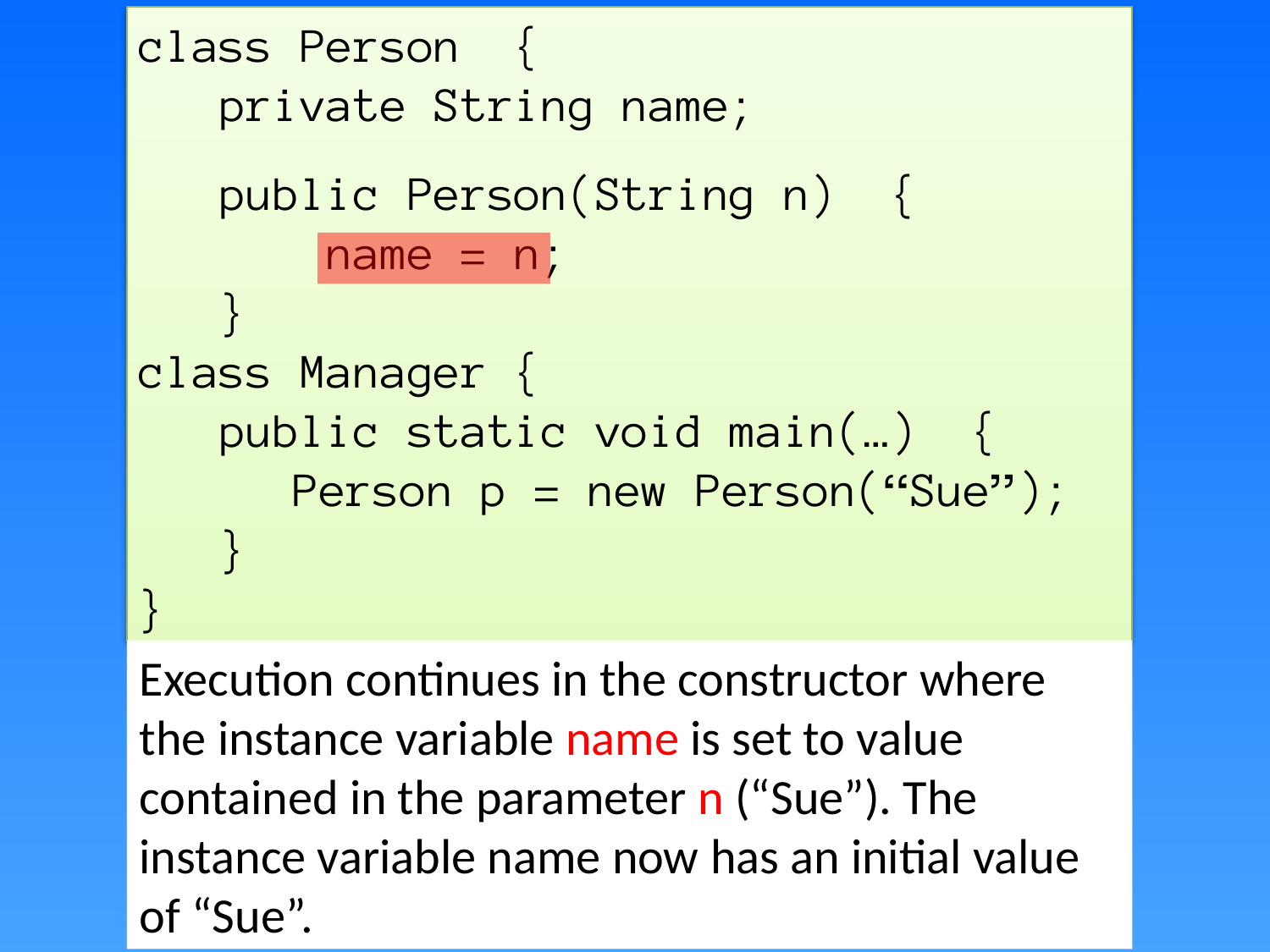

class Person  {
   private String name;

   public Person(String n)  {
       name = n;
   }
class Manager {
   public static void main(…)  {
 	 Person p = new Person(“Sue”);
   }
}

Execution continues in the constructor where the instance variable name is set to value contained in the parameter n (“Sue”). The instance variable name now has an initial value of “Sue”.